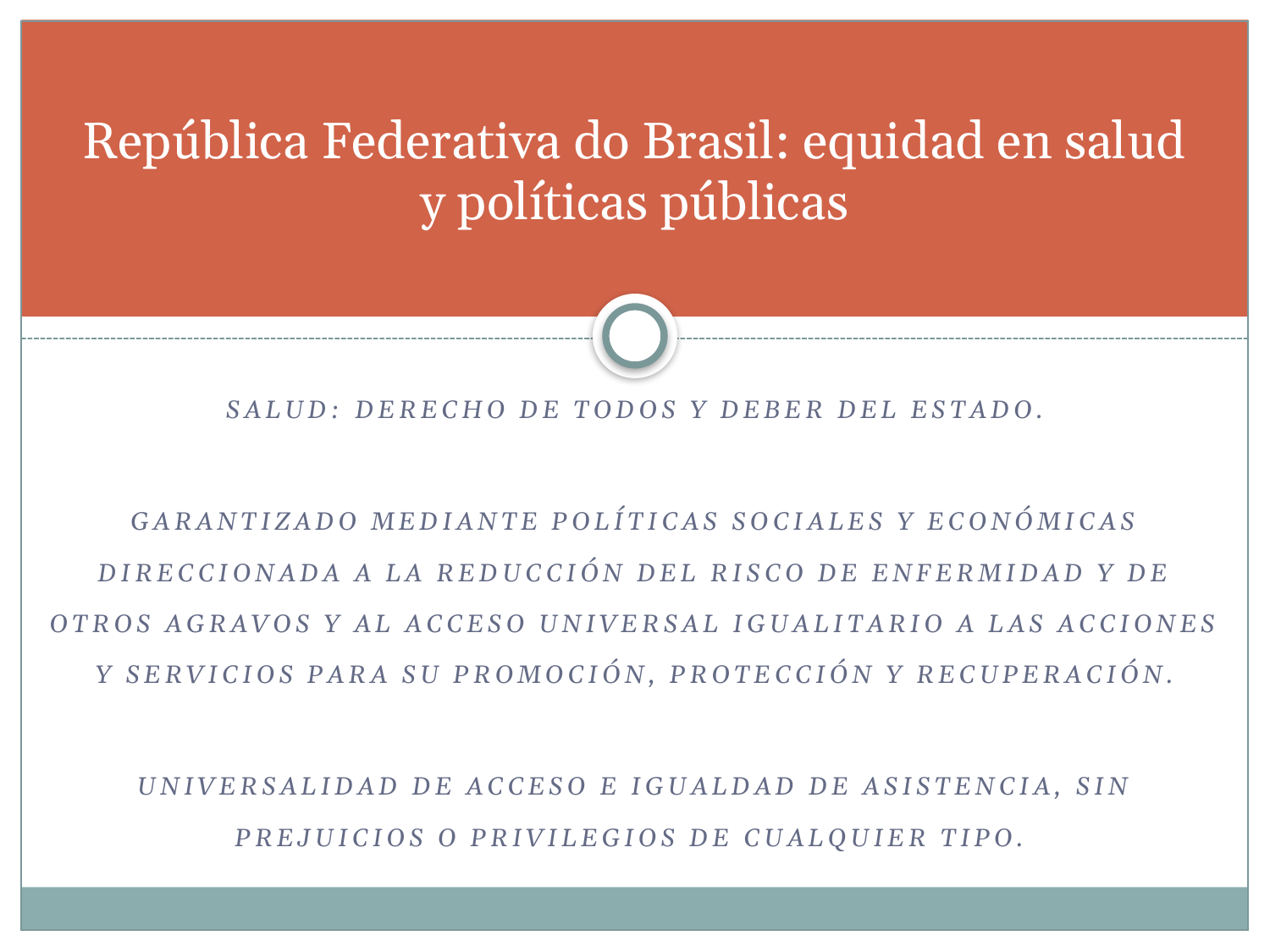

# República Federativa do Brasil: equidad en salud y políticas públicas
Salud: derecho de todos y deber del Estado.

garantizado mediante políticas sociales y económicas direccionada a la reducción del risco de enfermidad y de otros agravos y al acceso universal igualitario a laS acciones y servicios para su promoción, protección y recuperación.

Universalidad de acceso e igualdad de asistencia, sin prejuicios o privilegios de cualquier tipo.